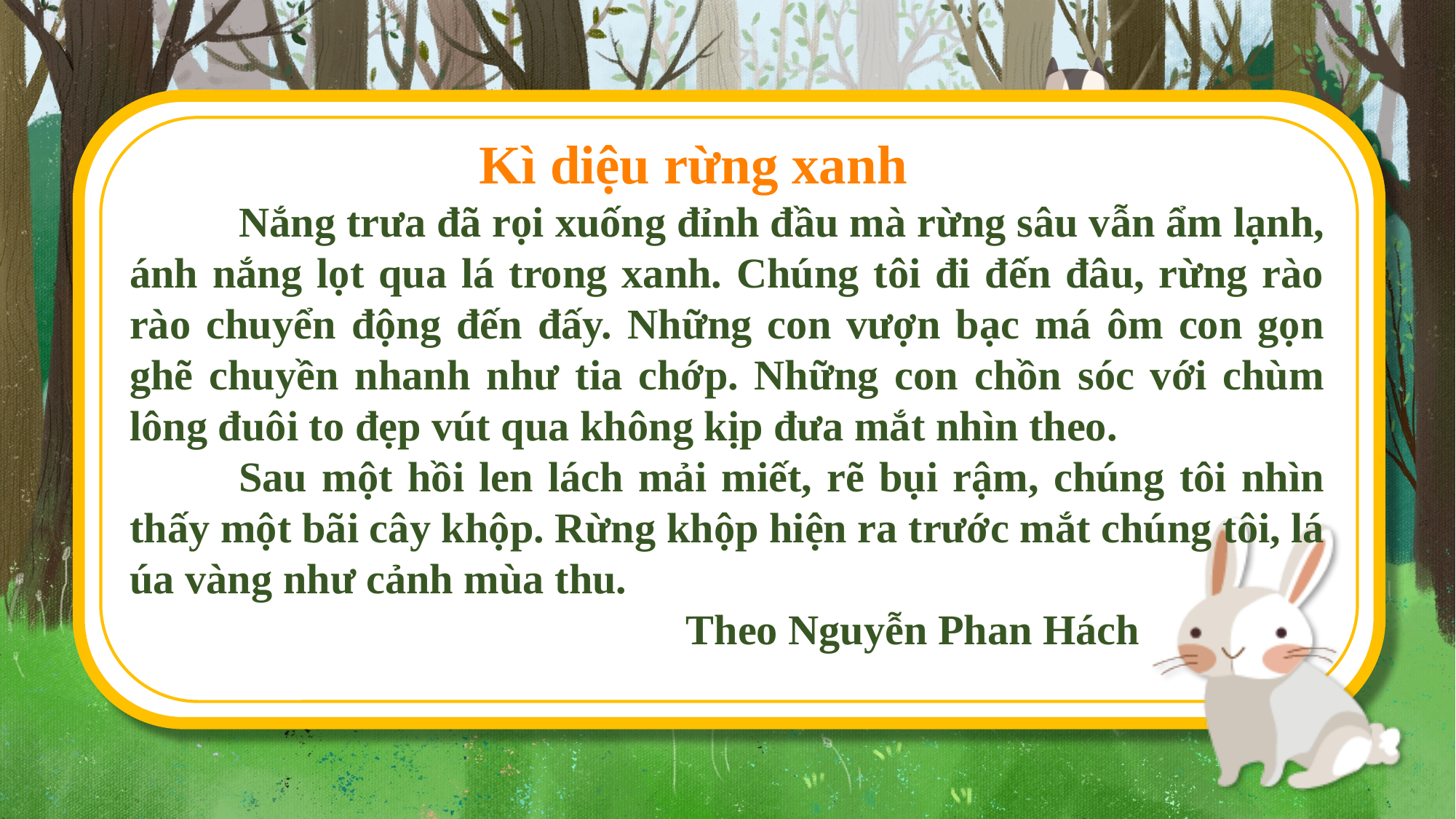

Kì diệu rừng xanh
	Nắng trưa đã rọi xuống đỉnh đầu mà rừng sâu vẫn ẩm lạnh, ánh nắng lọt qua lá trong xanh. Chúng tôi đi đến đâu, rừng rào rào chuyển động đến đấy. Những con vượn bạc má ôm con gọn ghẽ chuyền nhanh như tia chớp. Những con chồn sóc với chùm lông đuôi to đẹp vút qua không kịp đưa mắt nhìn theo.
	Sau một hồi len lách mải miết, rẽ bụi rậm, chúng tôi nhìn thấy một bãi cây khộp. Rừng khộp hiện ra trước mắt chúng tôi, lá úa vàng như cảnh mùa thu.
                                         		 Theo Nguyễn Phan Hách